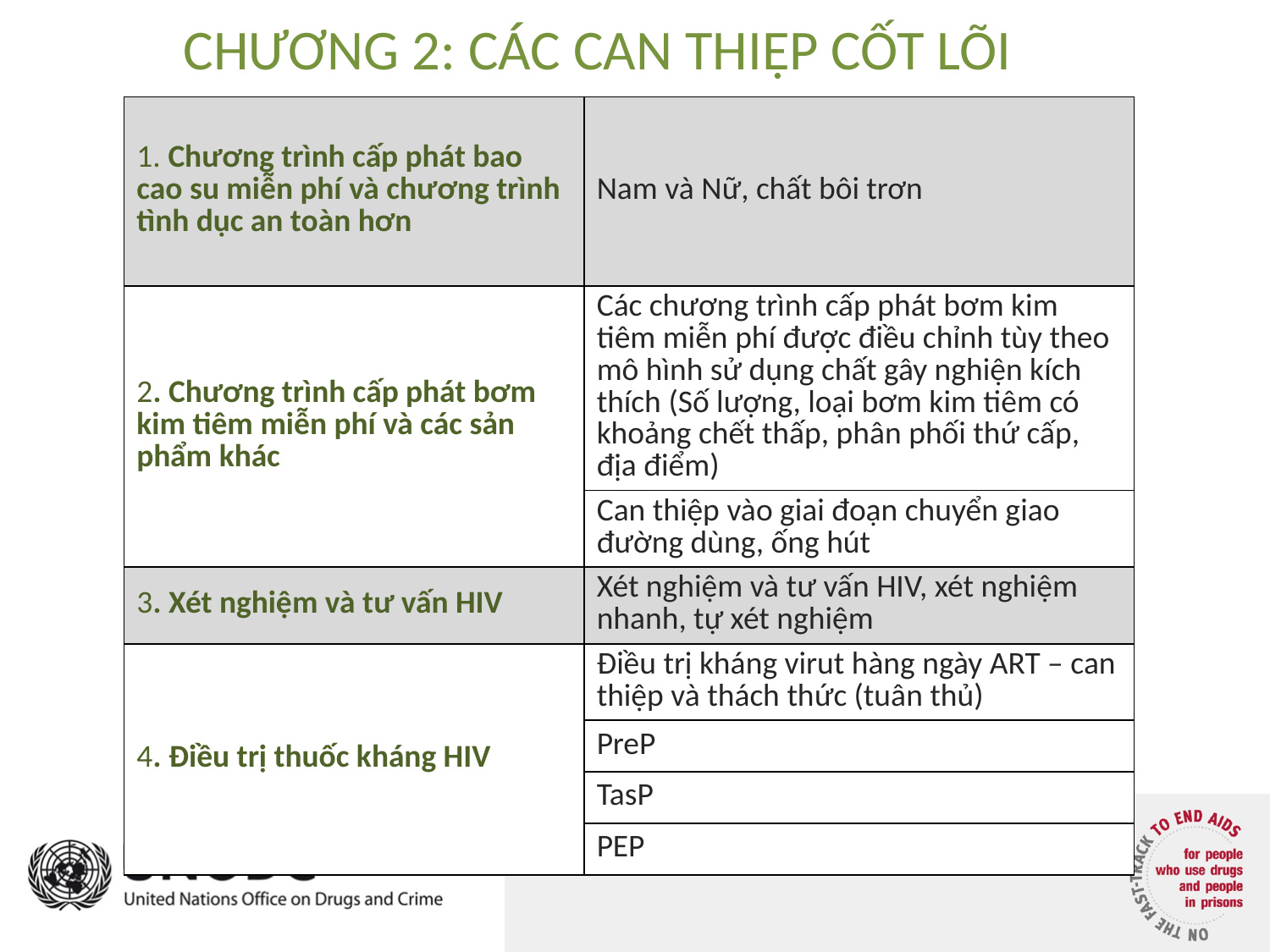

CHƯƠNG 2: CÁC CAN THIỆP CỐT LÕI
| 1. Chương trình cấp phát bao cao su miễn phí và chương trình tình dục an toàn hơn | Nam và Nữ, chất bôi trơn |
| --- | --- |
| 2. Chương trình cấp phát bơm kim tiêm miễn phí và các sản phẩm khác | Các chương trình cấp phát bơm kim tiêm miễn phí được điều chỉnh tùy theo mô hình sử dụng chất gây nghiện kích thích (Số lượng, loại bơm kim tiêm có khoảng chết thấp, phân phối thứ cấp, địa điểm) |
|  | Can thiệp vào giai đoạn chuyển giao đường dùng, ống hút |
| 3. Xét nghiệm và tư vấn HIV | Xét nghiệm và tư vấn HIV, xét nghiệm nhanh, tự xét nghiệm |
| 4. Điều trị thuốc kháng HIV | Điều trị kháng virut hàng ngày ART – can thiệp và thách thức (tuân thủ) |
|  | PreP |
|  | TasP |
|  | PEP |